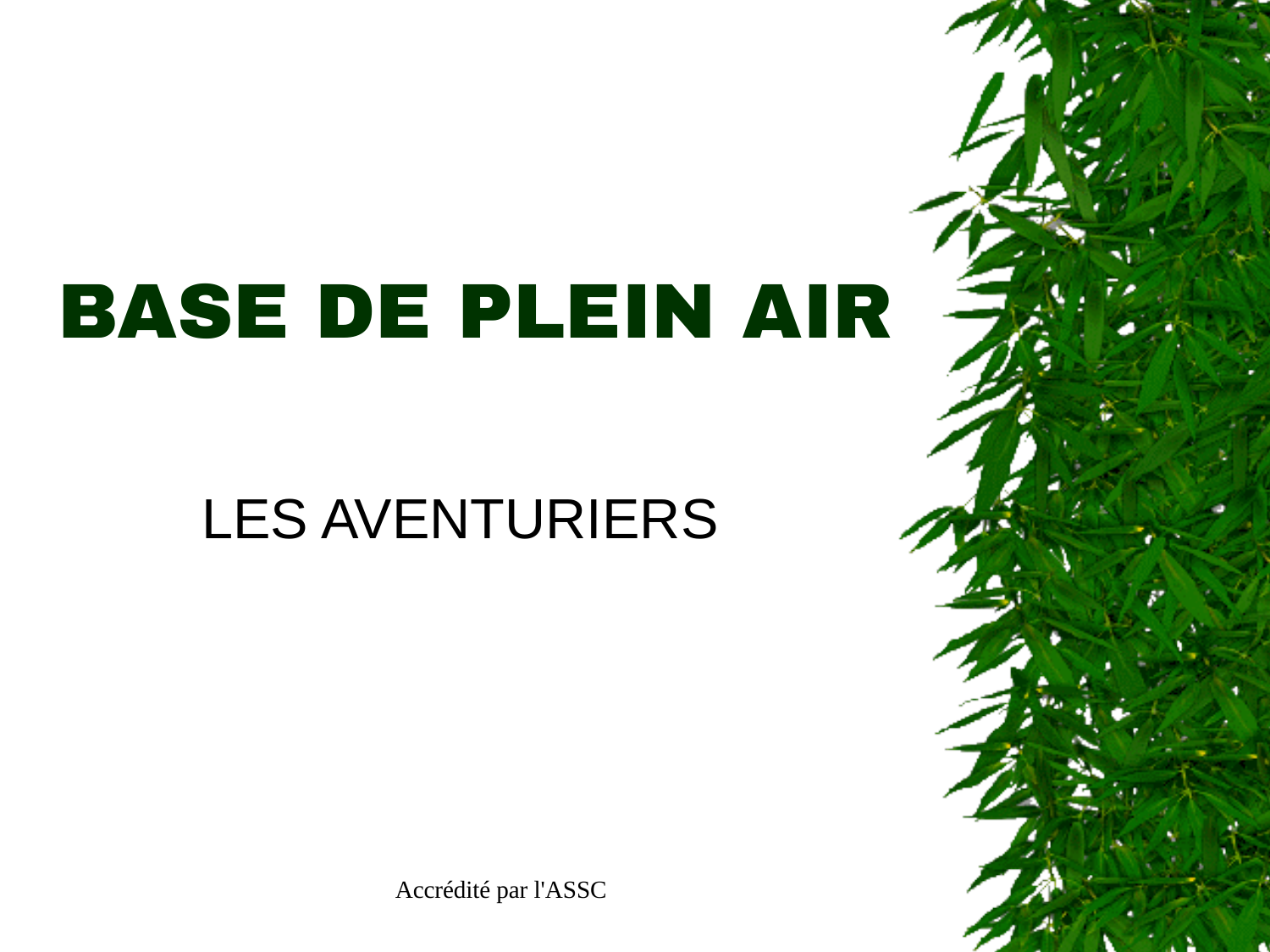

# BASE DE PLEIN AIR
LES AVENTURIERS
Accrédité par l'ASSC